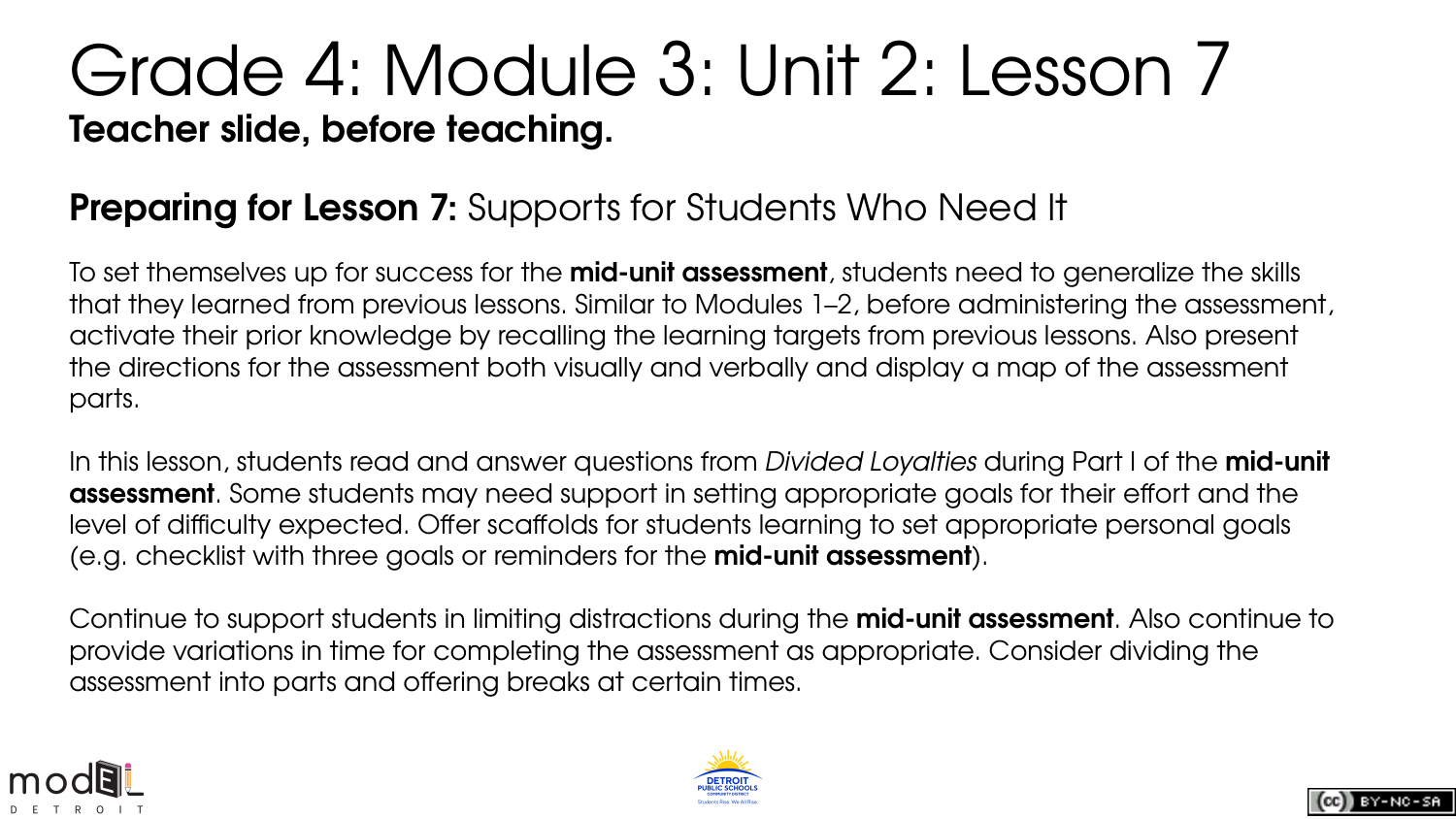

# Grade 4: Module 3: Unit 2: Lesson 7
Teacher slide, before teaching.

Preparing for Lesson 7: Supports for Students Who Need It

To set themselves up for success for the mid-unit assessment, students need to generalize the skills that they learned from previous lessons. Similar to Modules 1–2, before administering the assessment, activate their prior knowledge by recalling the learning targets from previous lessons. Also present the directions for the assessment both visually and verbally and display a map of the assessment parts.

In this lesson, students read and answer questions from Divided Loyalties during Part I of the mid-unit assessment. Some students may need support in setting appropriate goals for their effort and the level of difficulty expected. Offer scaffolds for students learning to set appropriate personal goals (e.g. checklist with three goals or reminders for the mid-unit assessment).

Continue to support students in limiting distractions during the mid-unit assessment. Also continue to provide variations in time for completing the assessment as appropriate. Consider dividing the assessment into parts and offering breaks at certain times.